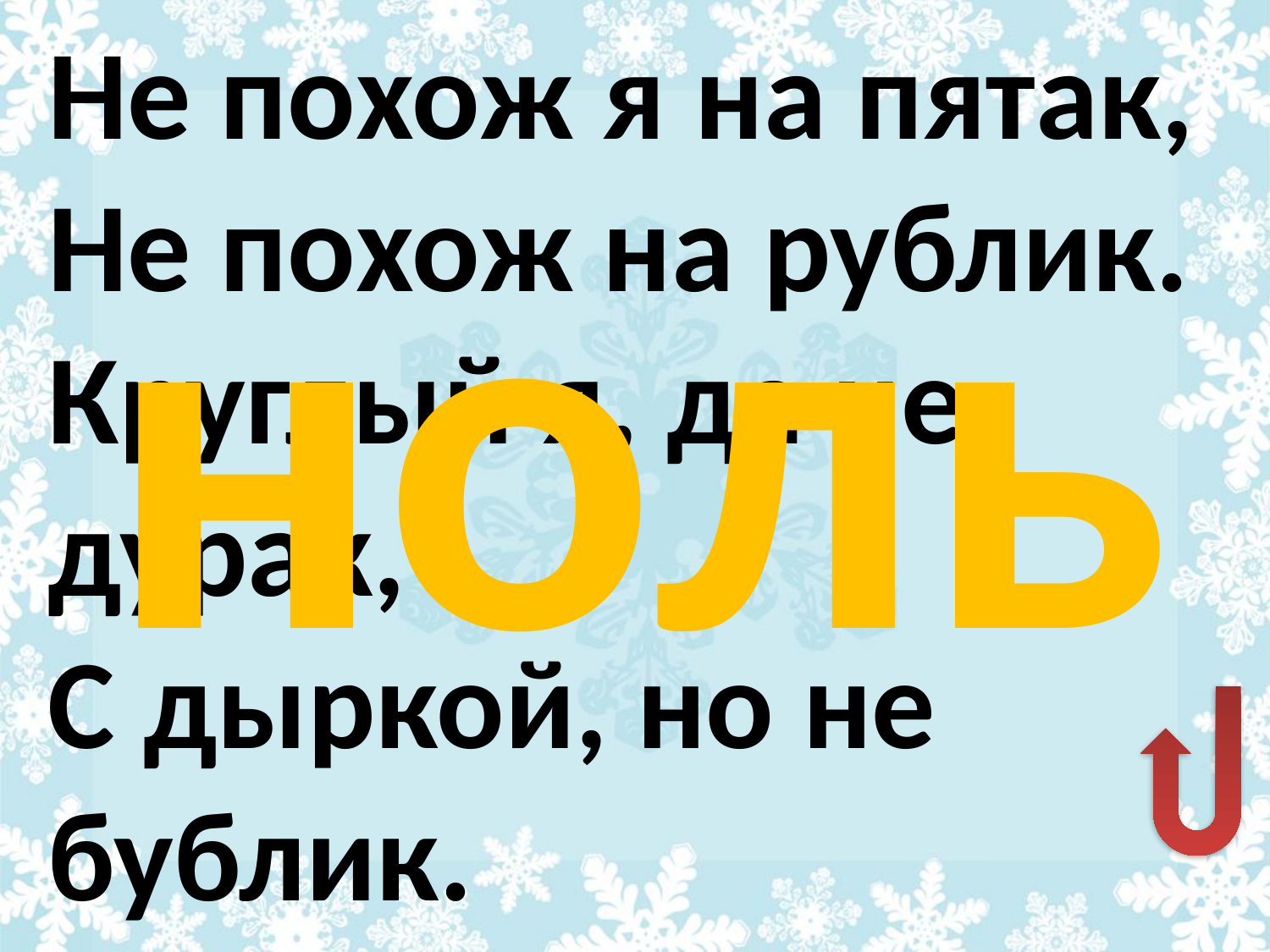

Не похож я на пятак,
Не похож на рублик.
Круглый я, да не дурак,
С дыркой, но не бублик.
ноль